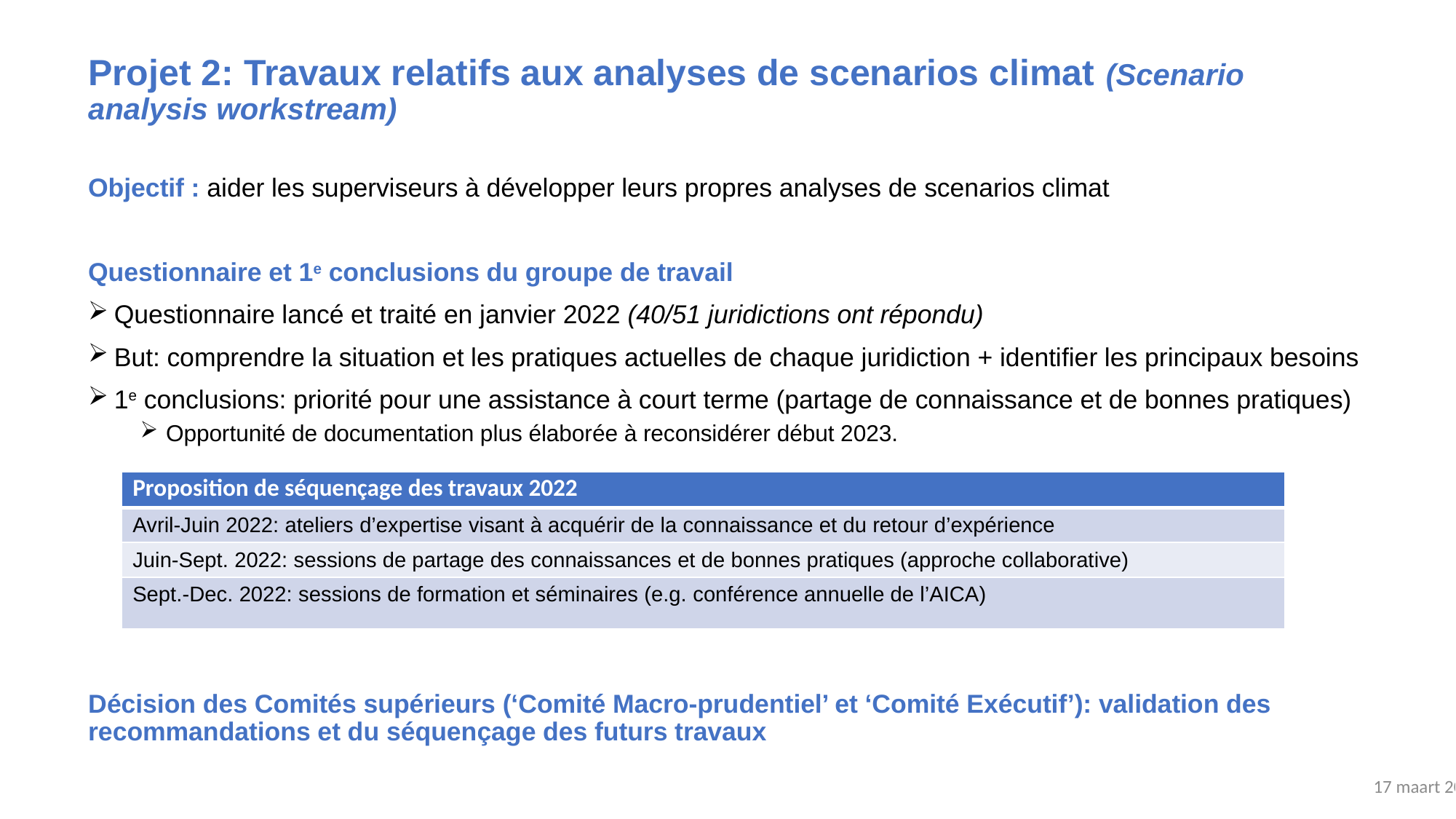

# Projet 2: Travaux relatifs aux analyses de scenarios climat (Scenario analysis workstream)
Objectif : aider les superviseurs à développer leurs propres analyses de scenarios climat

Questionnaire et 1e conclusions du groupe de travail
Questionnaire lancé et traité en janvier 2022 (40/51 juridictions ont répondu)
But: comprendre la situation et les pratiques actuelles de chaque juridiction + identifier les principaux besoins
1e conclusions: priorité pour une assistance à court terme (partage de connaissance et de bonnes pratiques)
Opportunité de documentation plus élaborée à reconsidérer début 2023.

Décision des Comités supérieurs (‘Comité Macro-prudentiel’ et ‘Comité Exécutif’): validation des recommandations et du séquençage des futurs travaux
| Proposition de séquençage des travaux 2022 |
| --- |
| Avril-Juin 2022: ateliers d’expertise visant à acquérir de la connaissance et du retour d’expérience |
| Juin-Sept. 2022: sessions de partage des connaissances et de bonnes pratiques (approche collaborative) |
| Sept.-Dec. 2022: sessions de formation et séminaires (e.g. conférence annuelle de l’AICA) |

7
17 maart 2022